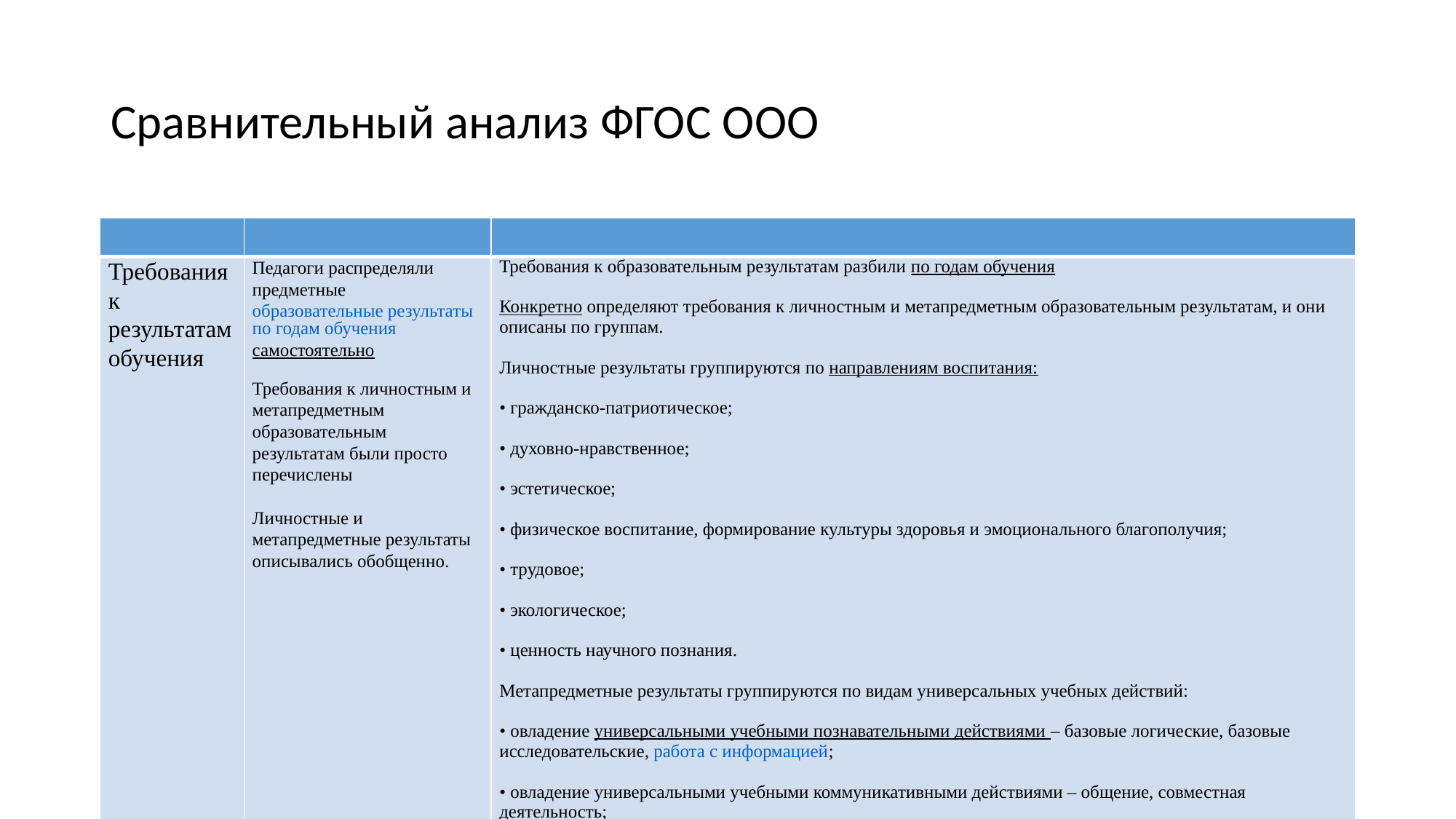

# Сравнительный анализ ФГОС ООО
|  |  |  |
| --- | --- | --- |
| Требования к результатам обучения | Педагоги распределяли предметные образовательные результаты по годам обучения самостоятельно Требования к личностным и метапредметным образовательным результатам были просто перечислены Личностные и метапредметные результаты описывались обобщенно. | Требования к образовательным результатам разбили по годам обучения Конкретно определяют требования к личностным и метапредметным образовательным результатам, и они описаны по группам. Личностные результаты группируются по направлениям воспитания: • гражданско-патриотическое; • духовно-нравственное; • эстетическое; • физическое воспитание, формирование культуры здоровья и эмоционального благополучия; • трудовое; • экологическое; • ценность научного познания. Метапредметные результаты группируются по видам универсальных учебных действий: • овладение универсальными учебными познавательными действиями – базовые логические, базовые исследовательские, работа с информацией; • овладение универсальными учебными коммуникативными действиями – общение, совместная деятельность; • овладение универсальными учебными регулятивными действиями – самоорганизация, самоконтроль. Каждое из УУД содержит критерии их сформированности. |